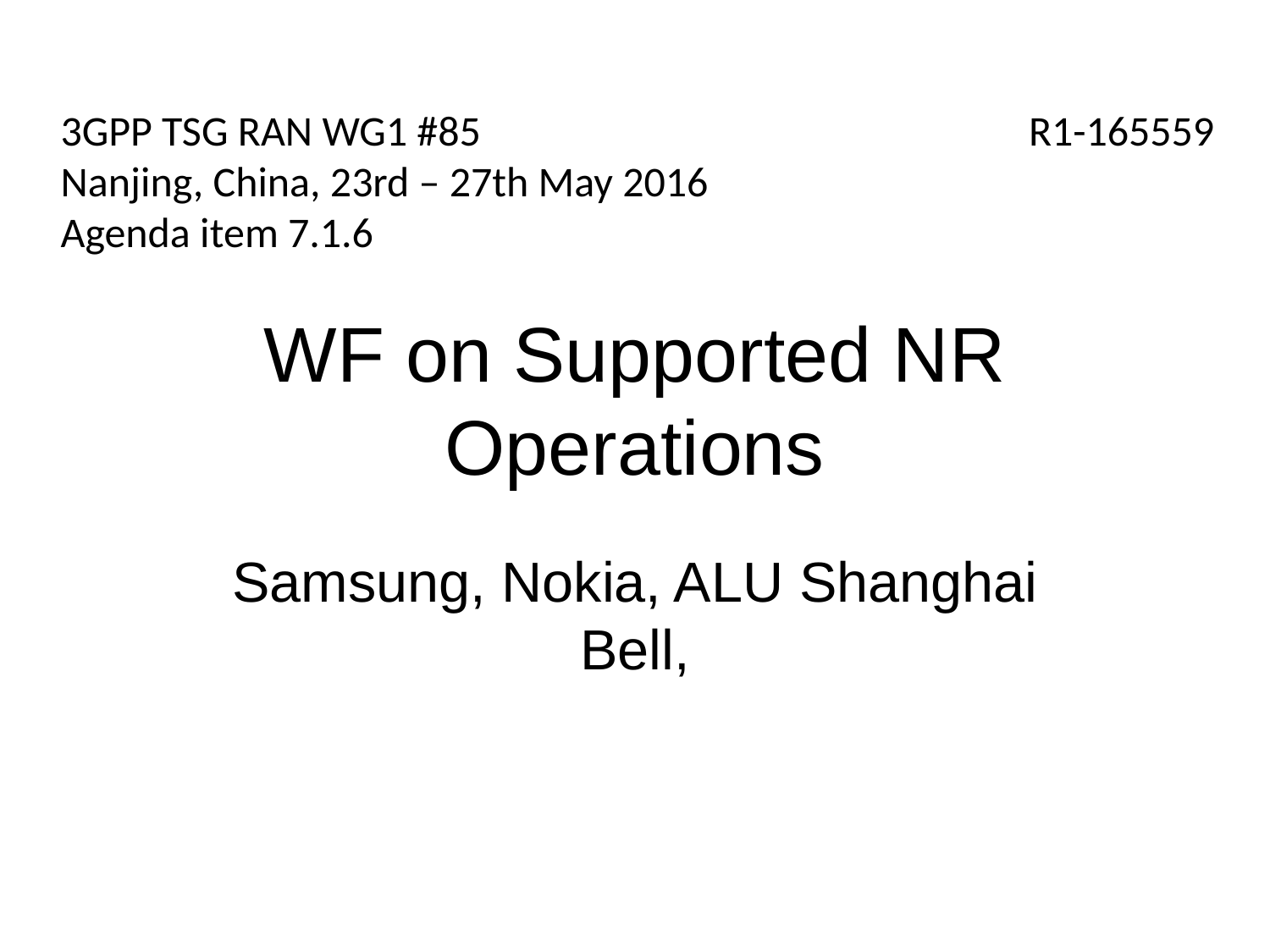

3GPP TSG RAN WG1 #85
Nanjing, China, 23rd – 27th May 2016
Agenda item 7.1.6
R1-165559
# WF on Supported NR Operations
Samsung, Nokia, ALU Shanghai Bell,